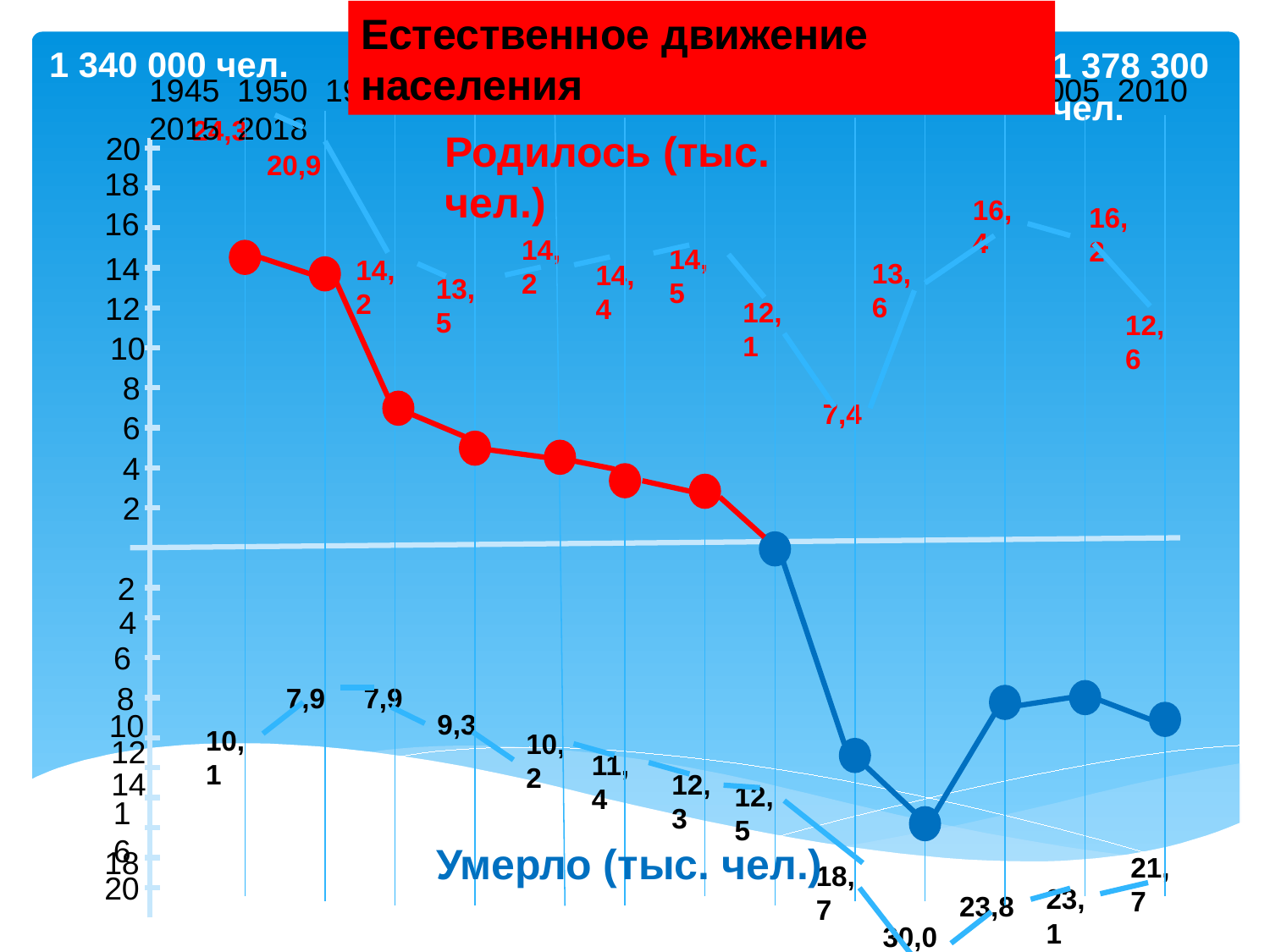

Естественное движение населения
1 340 000 чел.
1 378 300 чел.
24,3
20
20,9
18
16,4
16,2
16
14,2
14,5
14
14,2
13,6
14,4
13,5
12
12,1
12,6
10
8
7,4
6
4
2
2
4
6
8
7,9
7,9
9,3
10,1
10,2
11,4
12,3
12,5
18
21,7
18,7
20
23,1
23,8
30,0
1945  1950  1960  1965  1970  1975  1980  1985  1990  2000  2005  2010  2015  2018
Родилось (тыс. чел.)

10

12

14
16

Умерло (тыс. чел.)